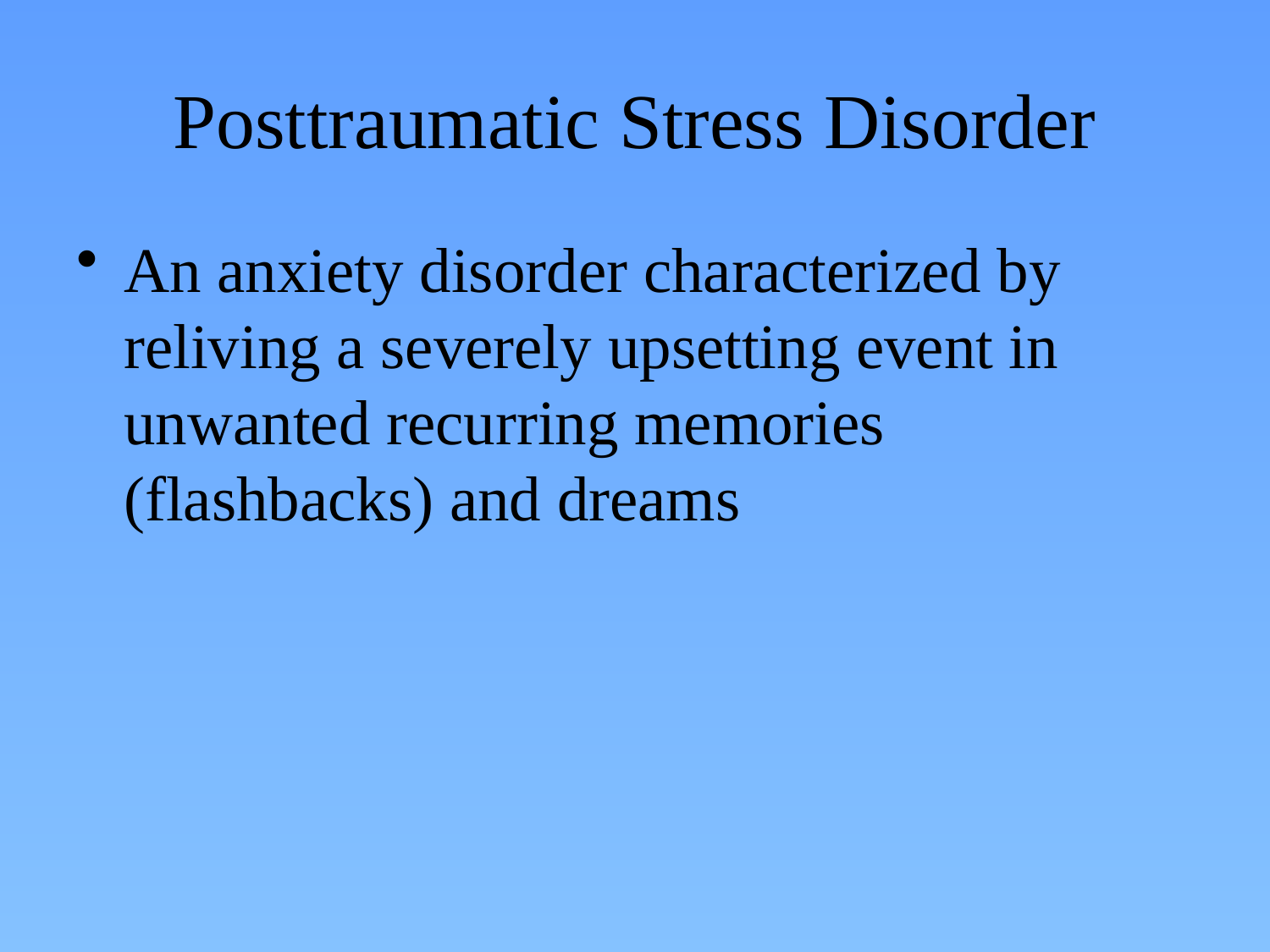

# Posttraumatic Stress Disorder
An anxiety disorder characterized by reliving a severely upsetting event in unwanted recurring memories (flashbacks) and dreams